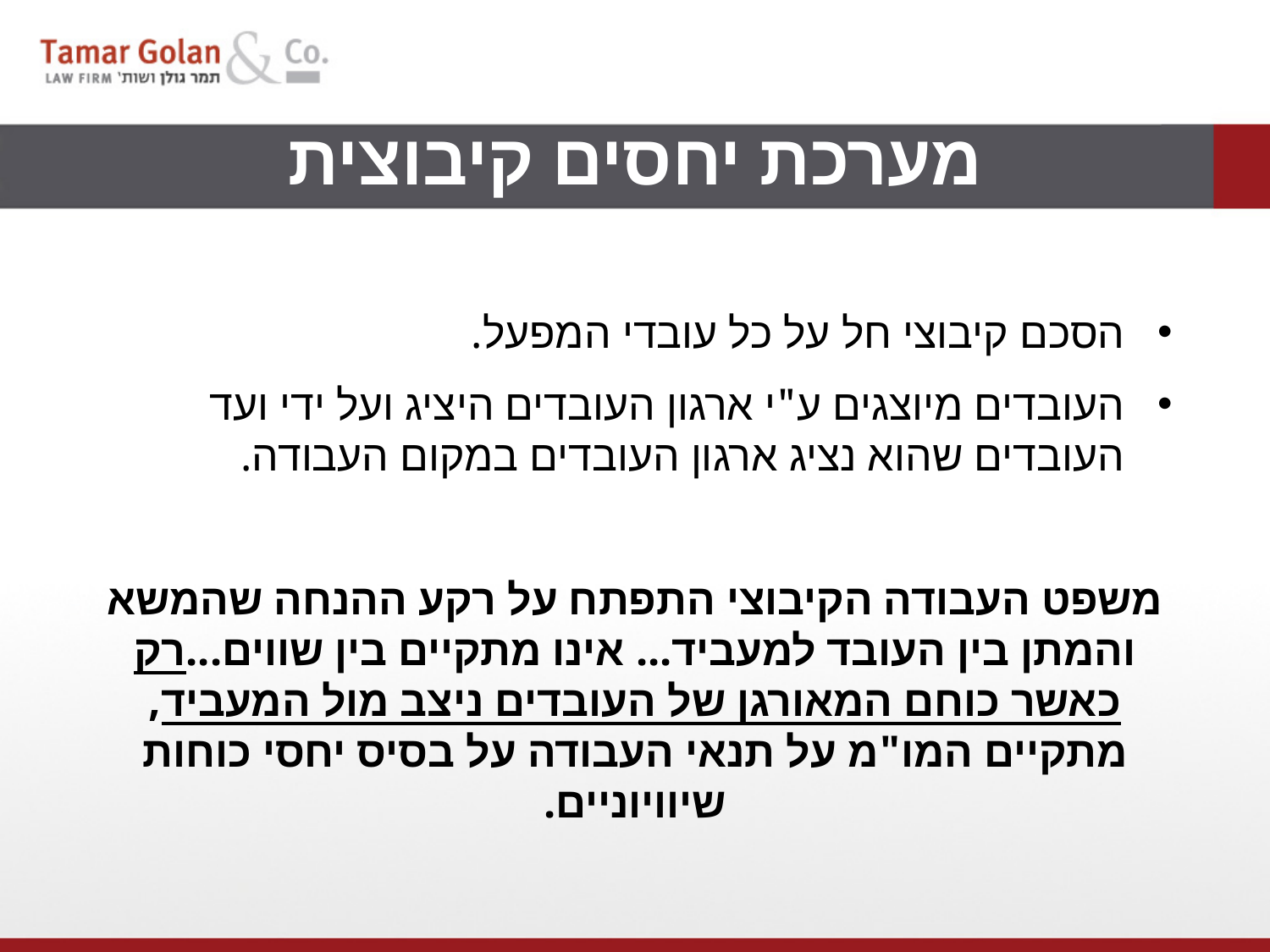

מערכת יחסים קיבוצית
הסכם קיבוצי חל על כל עובדי המפעל.
העובדים מיוצגים ע"י ארגון העובדים היציג ועל ידי ועד העובדים שהוא נציג ארגון העובדים במקום העבודה.

משפט העבודה הקיבוצי התפתח על רקע ההנחה שהמשא והמתן בין העובד למעביד... אינו מתקיים בין שווים...רק כאשר כוחם המאורגן של העובדים ניצב מול המעביד, מתקיים המו"מ על תנאי העבודה על בסיס יחסי כוחות שיוויוניים.